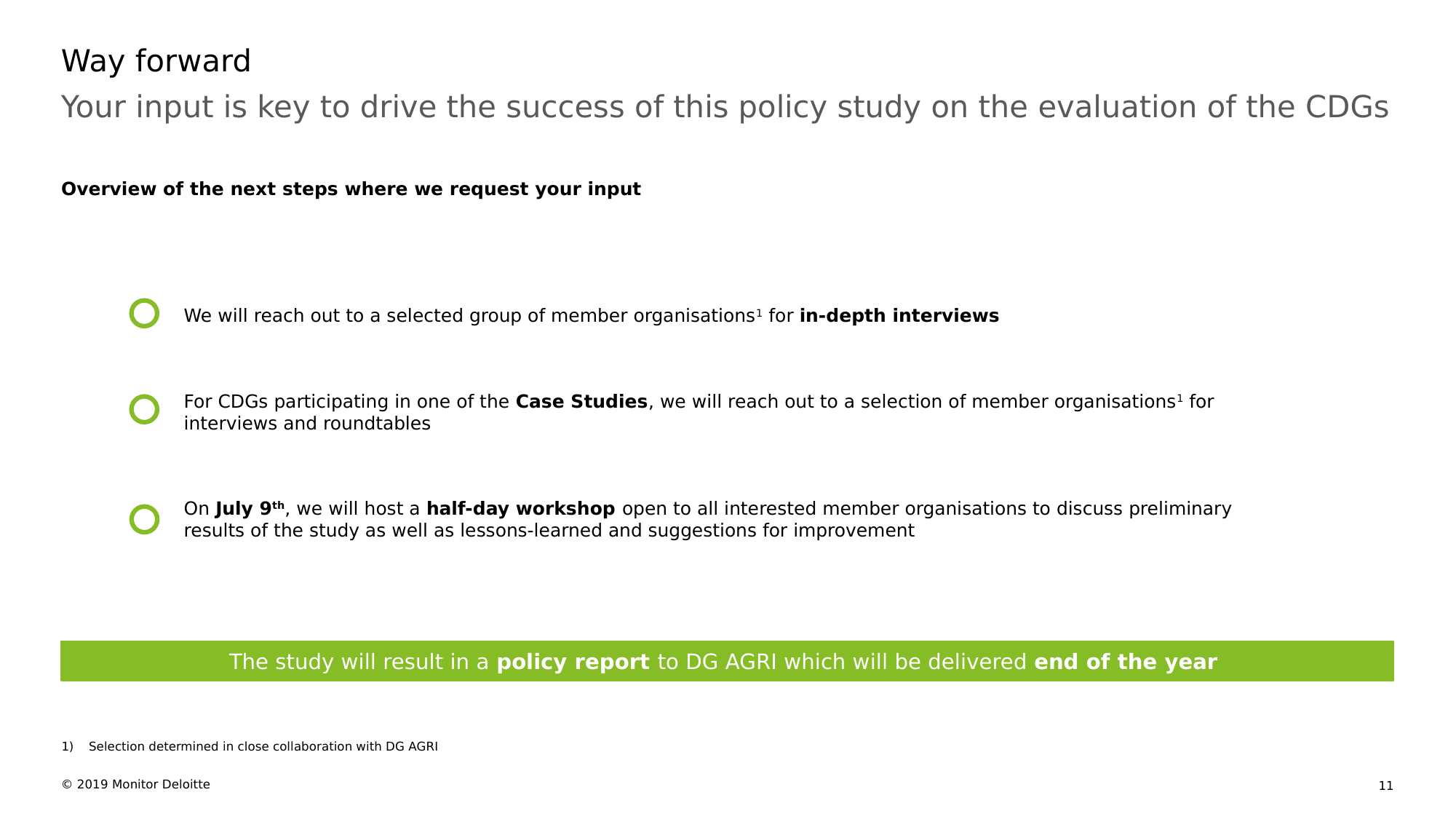

# Way forward
Your input is key to drive the success of this policy study on the evaluation of the CDGs
Overview of the next steps where we request your input

We will reach out to a selected group of member organisations1 for in-depth interviews
For CDGs participating in one of the Case Studies, we will reach out to a selection of member organisations1 for interviews and roundtables
On July 9th, we will host a half-day workshop open to all interested member organisations to discuss preliminary results of the study as well as lessons-learned and suggestions for improvement

The study will result in a policy report to DG AGRI which will be delivered end of the year
Selection determined in close collaboration with DG AGRI